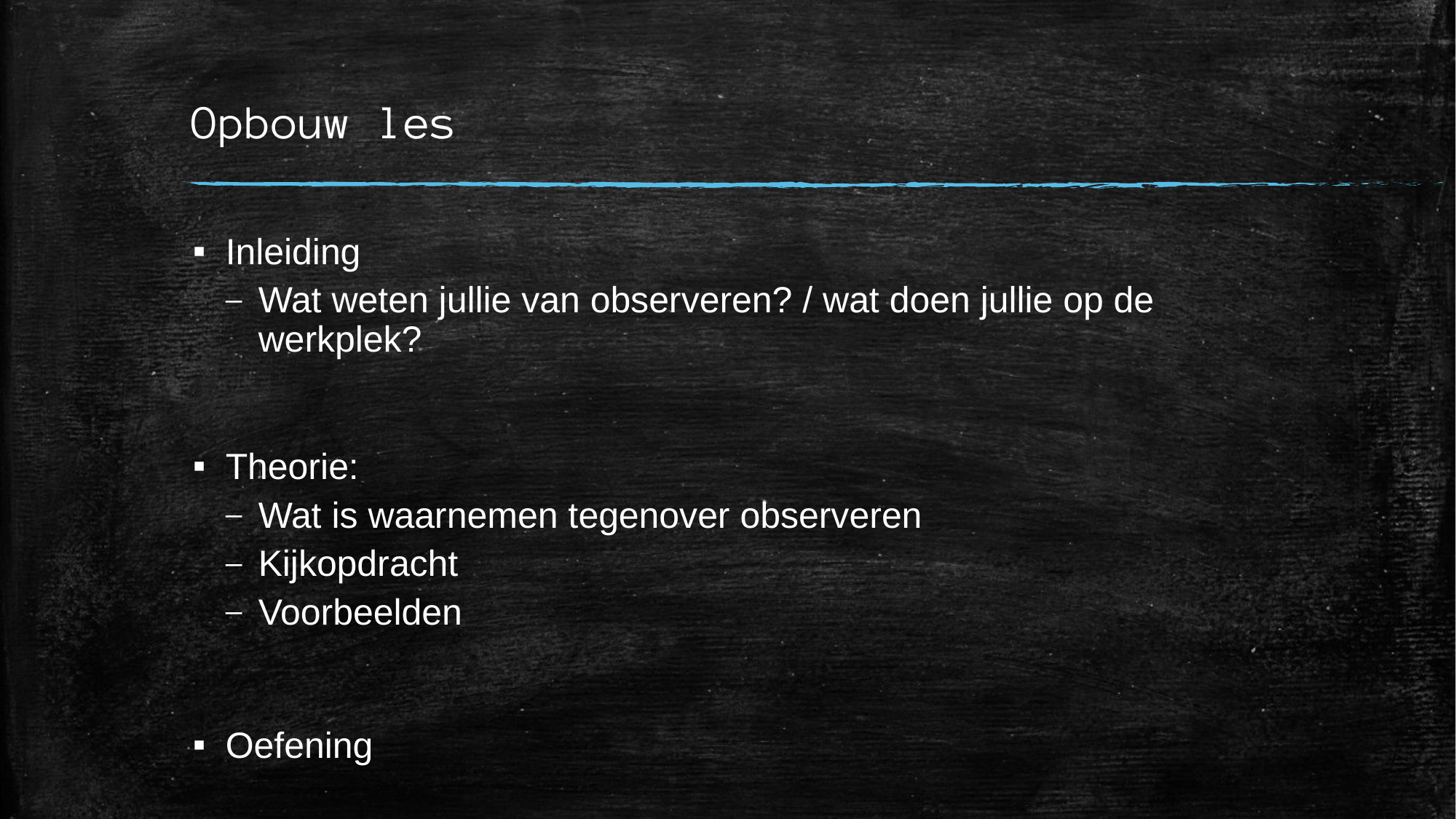

# Opbouw les
Inleiding
Wat weten jullie van observeren? / wat doen jullie op de werkplek?

Theorie:
Wat is waarnemen tegenover observeren
Kijkopdracht
Voorbeelden

Oefening